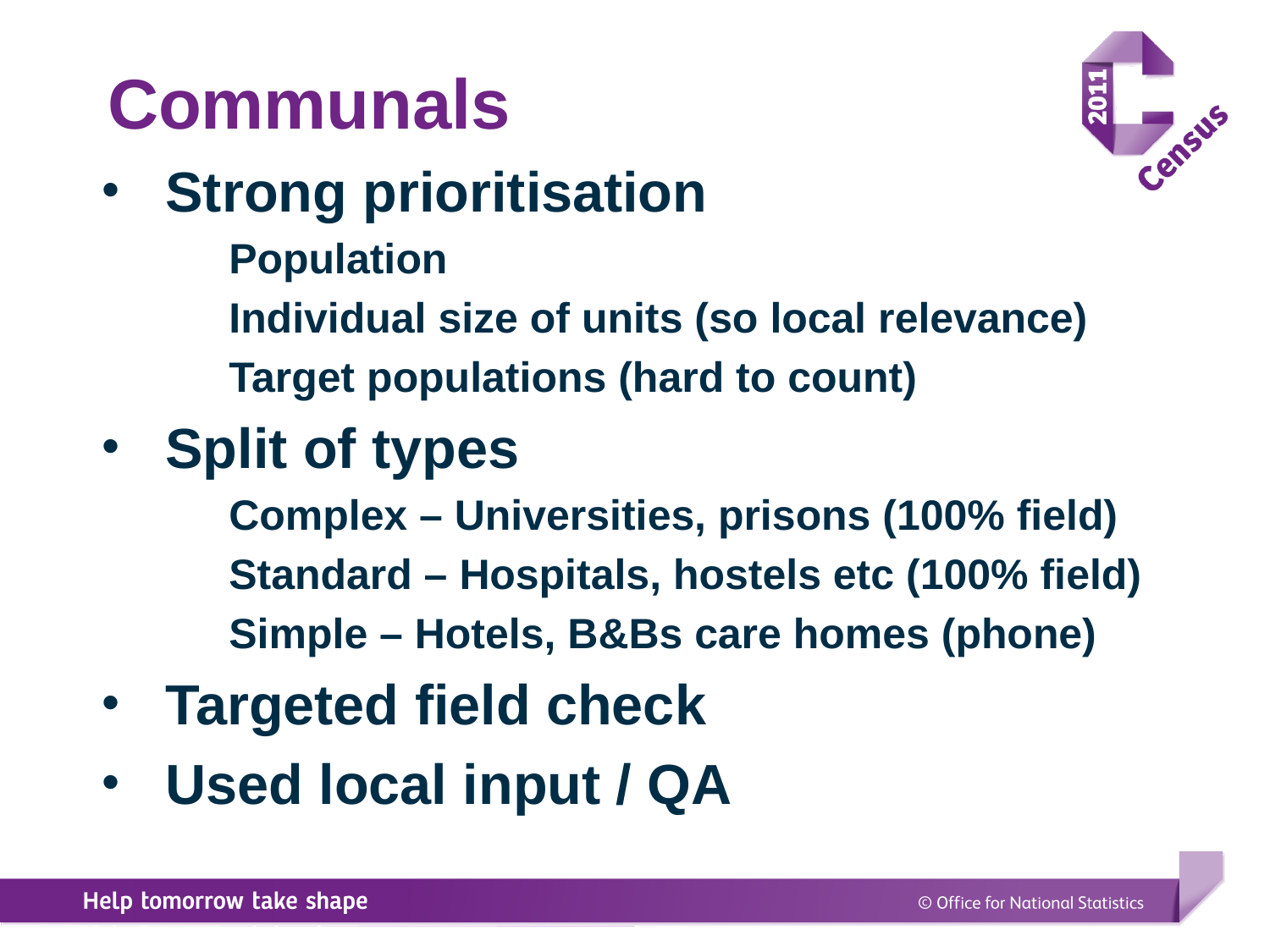

Communals
Strong prioritisation
Population
Individual size of units (so local relevance)
Target populations (hard to count)
Split of types
Complex – Universities, prisons (100% field)
Standard – Hospitals, hostels etc (100% field)
Simple – Hotels, B&Bs care homes (phone)
Targeted field check
Used local input / QA